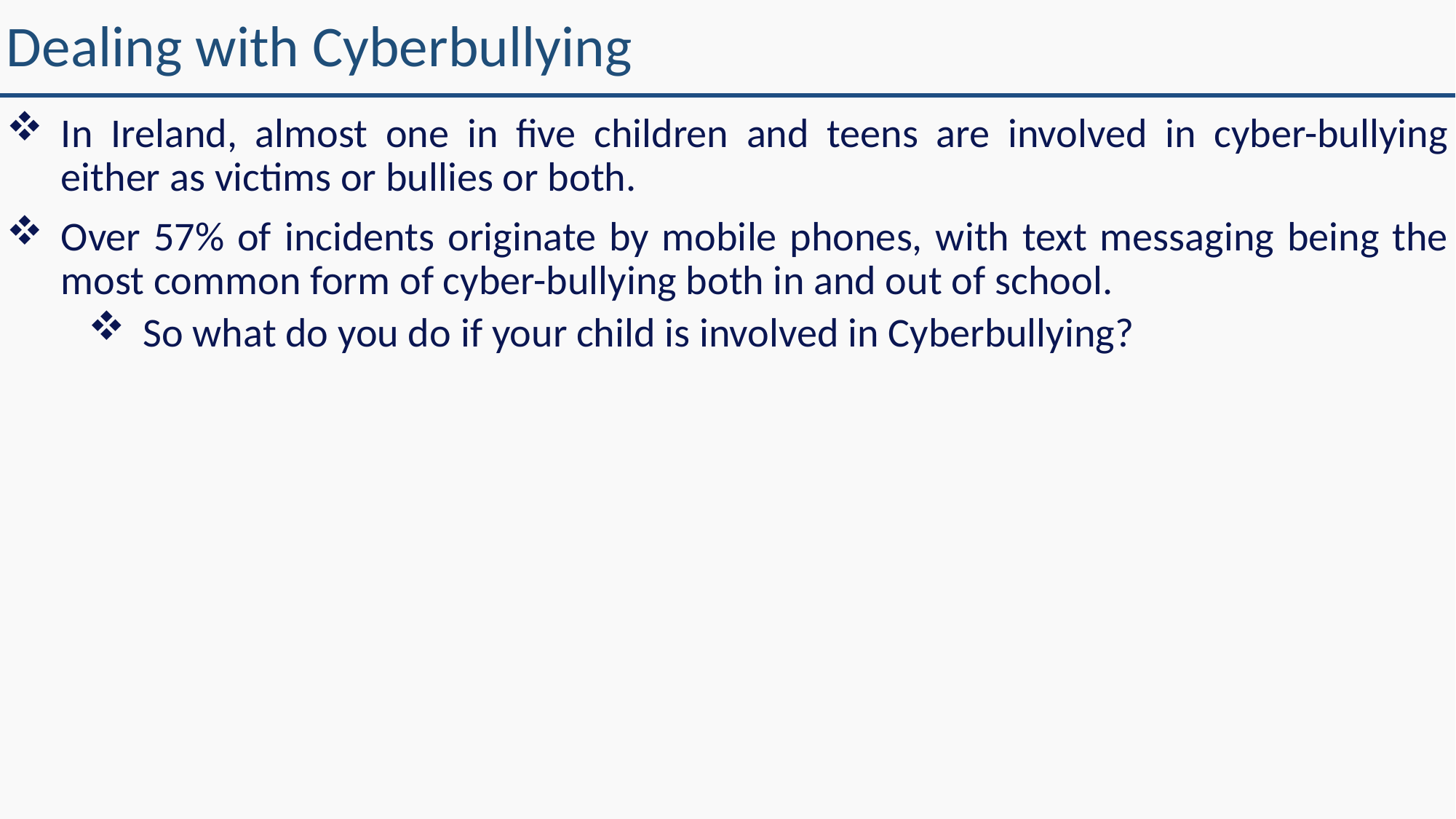

# Dealing with Cyberbullying
In Ireland, almost one in five children and teens are involved in cyber-bullying either as victims or bullies or both.
Over 57% of incidents originate by mobile phones, with text messaging being the most common form of cyber-bullying both in and out of school.
So what do you do if your child is involved in Cyberbullying?